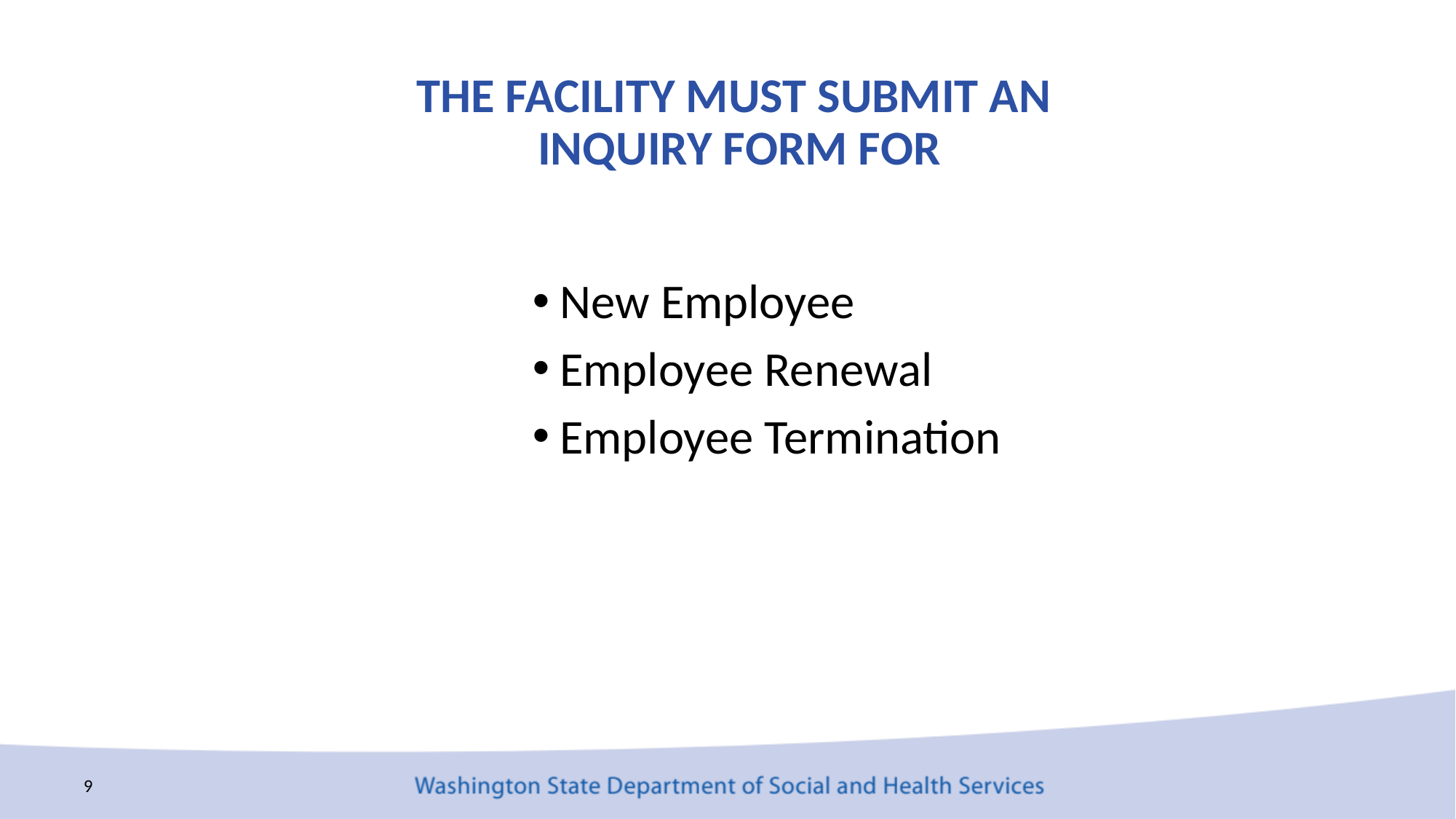

# THE FACILITY MUST SUBMIT AN INQUIRY FORM FOR
New Employee
Employee Renewal
Employee Termination
9